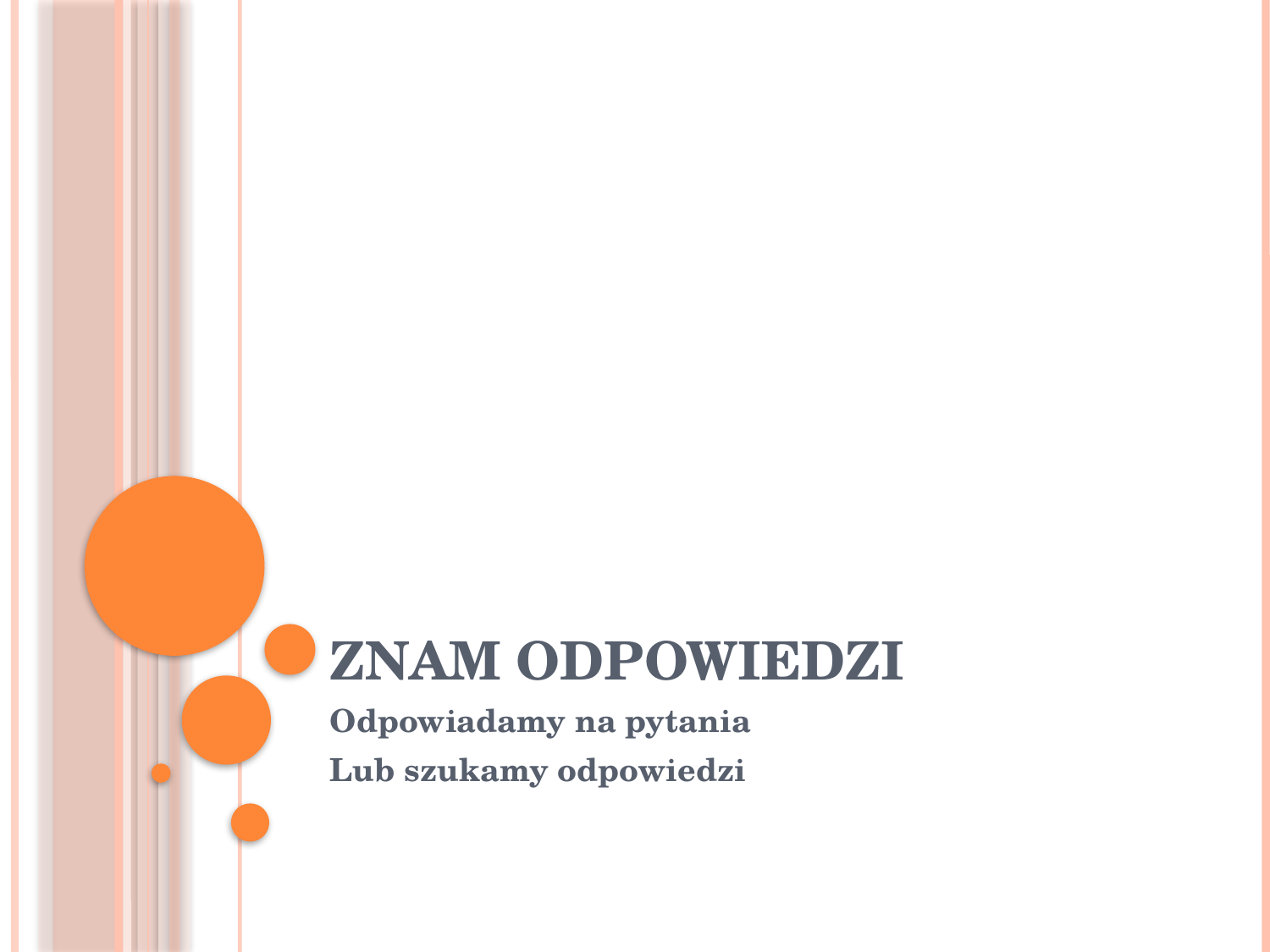

# Znam odpowiedzi
Odpowiadamy na pytania
Lub szukamy odpowiedzi